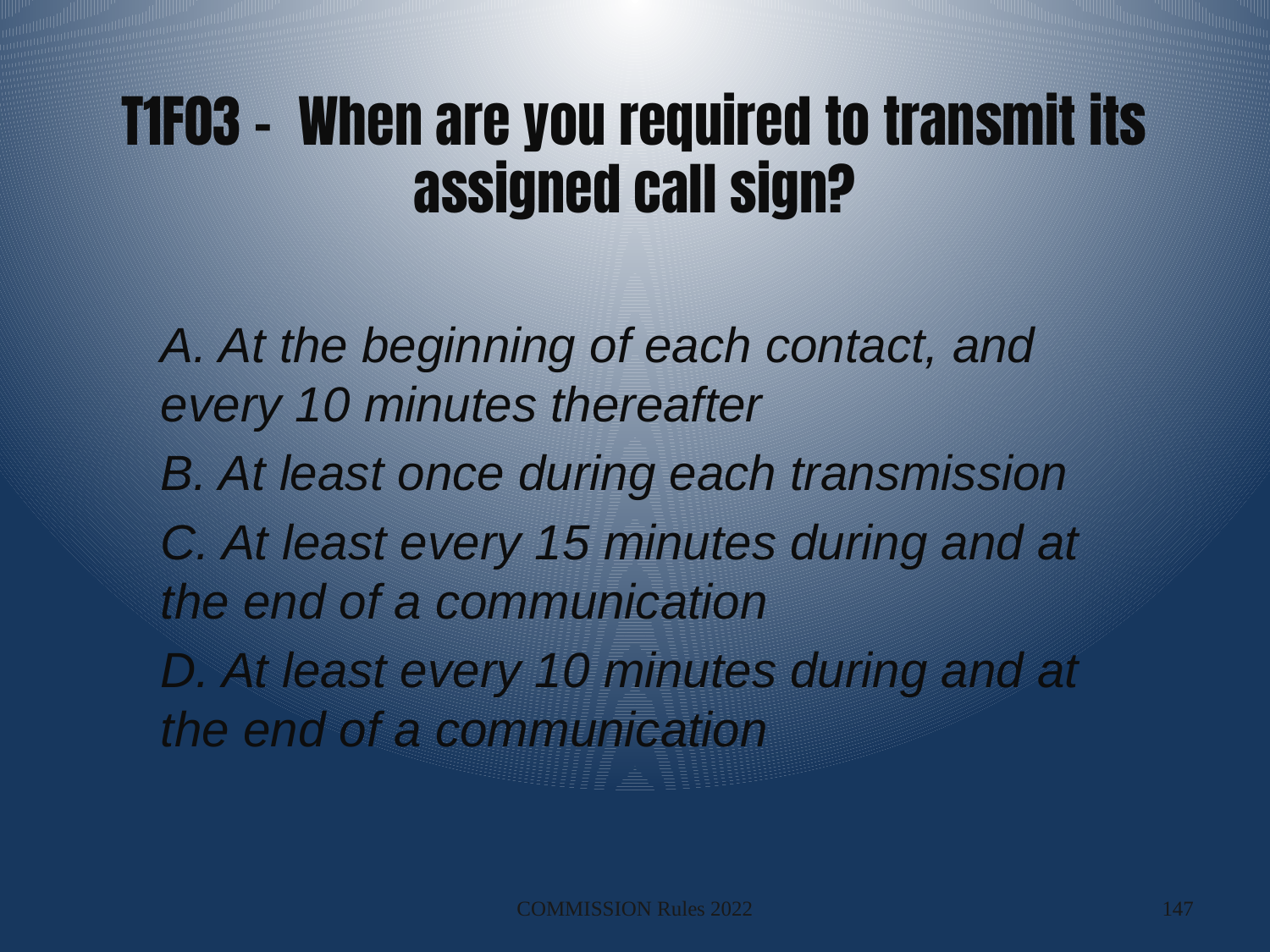

# T1F03 -  When are you required to transmit its assigned call sign?
A. At the beginning of each contact, and every 10 minutes thereafter
B. At least once during each transmission
C. At least every 15 minutes during and at the end of a communication
D. At least every 10 minutes during and at the end of a communication

COMMISSION Rules 2022
147